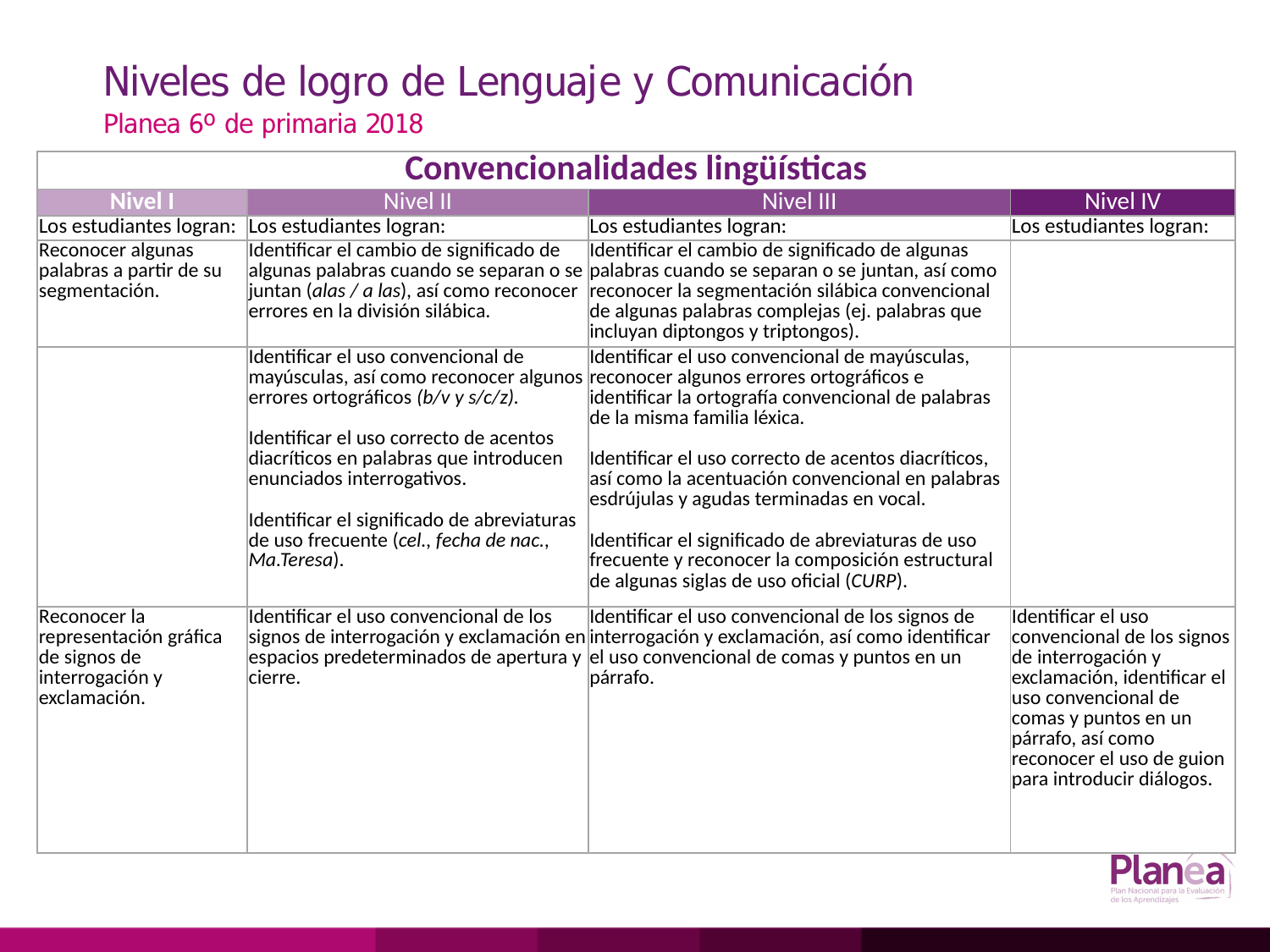

# Niveles de logro de Lenguaje y Comunicación
Planea 6º de primaria 2018
| Convencionalidades lingüísticas |  |  |  |
| --- | --- | --- | --- |
| Nivel I | Nivel II | Nivel III | Nivel IV |
| Los estudiantes logran: | Los estudiantes logran: | Los estudiantes logran: | Los estudiantes logran: |
| Reconocer algunas palabras a partir de su segmentación. | Identificar el cambio de significado de algunas palabras cuando se separan o se juntan (alas / a las), así como reconocer errores en la división silábica. | Identificar el cambio de significado de algunas palabras cuando se separan o se juntan, así como reconocer la segmentación silábica convencional de algunas palabras complejas (ej. palabras que incluyan diptongos y triptongos). |  |
|  | Identificar el uso convencional de mayúsculas, así como reconocer algunos errores ortográficos (b/v y s/c/z). Identificar el uso correcto de acentos diacríticos en palabras que introducen enunciados interrogativos. Identificar el significado de abreviaturas de uso frecuente (cel., fecha de nac., Ma.Teresa). | Identificar el uso convencional de mayúsculas, reconocer algunos errores ortográficos e identificar la ortografía convencional de palabras de la misma familia léxica. Identificar el uso correcto de acentos diacríticos, así como la acentuación convencional en palabras esdrújulas y agudas terminadas en vocal. Identificar el significado de abreviaturas de uso frecuente y reconocer la composición estructural de algunas siglas de uso oficial (CURP). |  |
| Reconocer la representación gráfica de signos de interrogación y exclamación. | Identificar el uso convencional de los signos de interrogación y exclamación en espacios predeterminados de apertura y cierre. | Identificar el uso convencional de los signos de interrogación y exclamación, así como identificar el uso convencional de comas y puntos en un párrafo. | Identificar el uso convencional de los signos de interrogación y exclamación, identificar el uso convencional de comas y puntos en un párrafo, así como reconocer el uso de guion para introducir diálogos. |